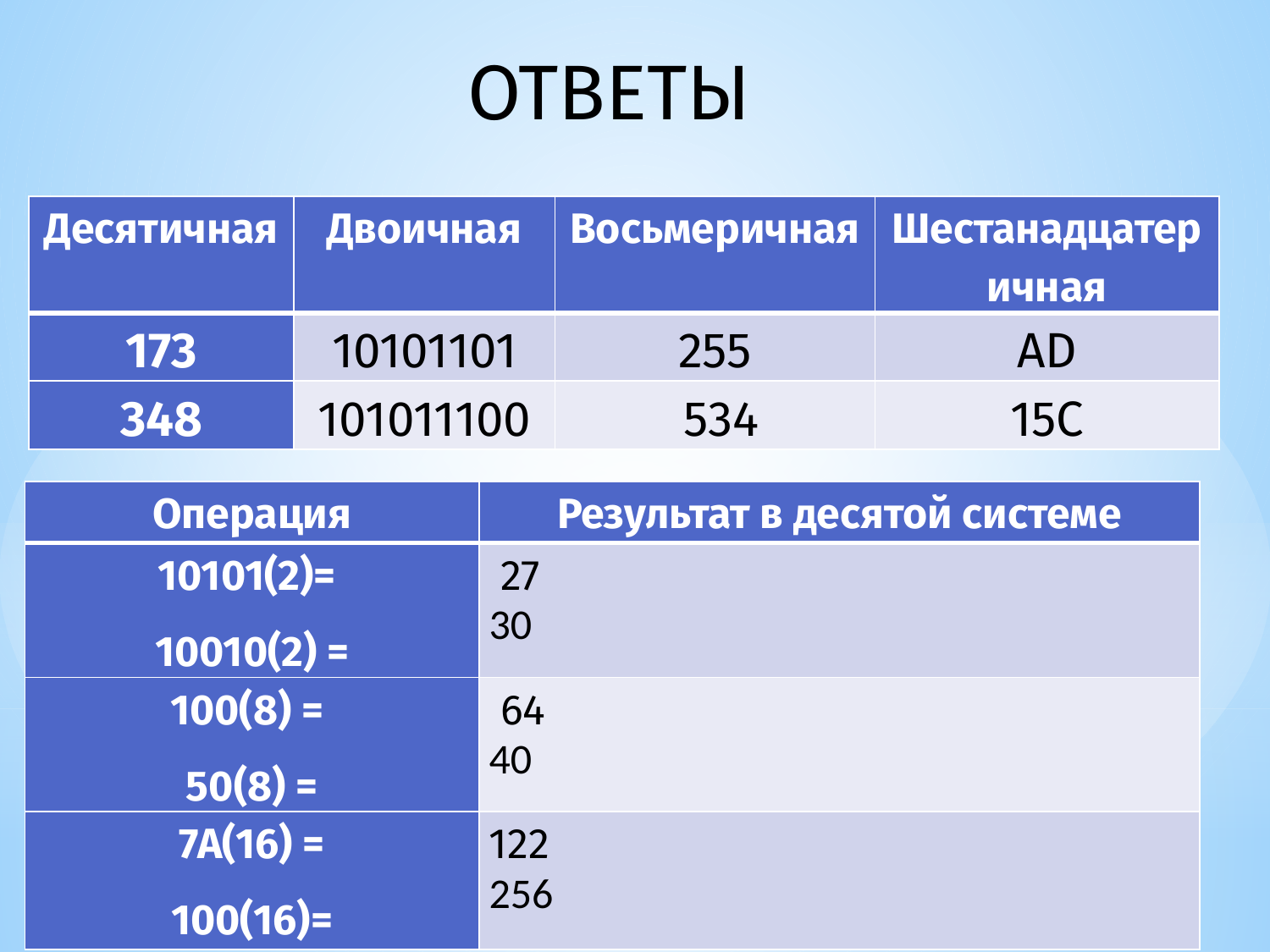

ОТВЕТЫ
| Десятичная | Двоичная | Восьмеричная | Шестанадцатеричная |
| --- | --- | --- | --- |
| 173 | 10101101 | 255 | AD |
| 348 | 101011100 | 534 | 15C |
| Операция | Результат в десятой системе |
| --- | --- |
| 10101(2)= 10010(2) = | 27 30 |
| 100(8) = 50(8) = | 64 40 |
| 7А(16) = 100(16)= | 122 256 |